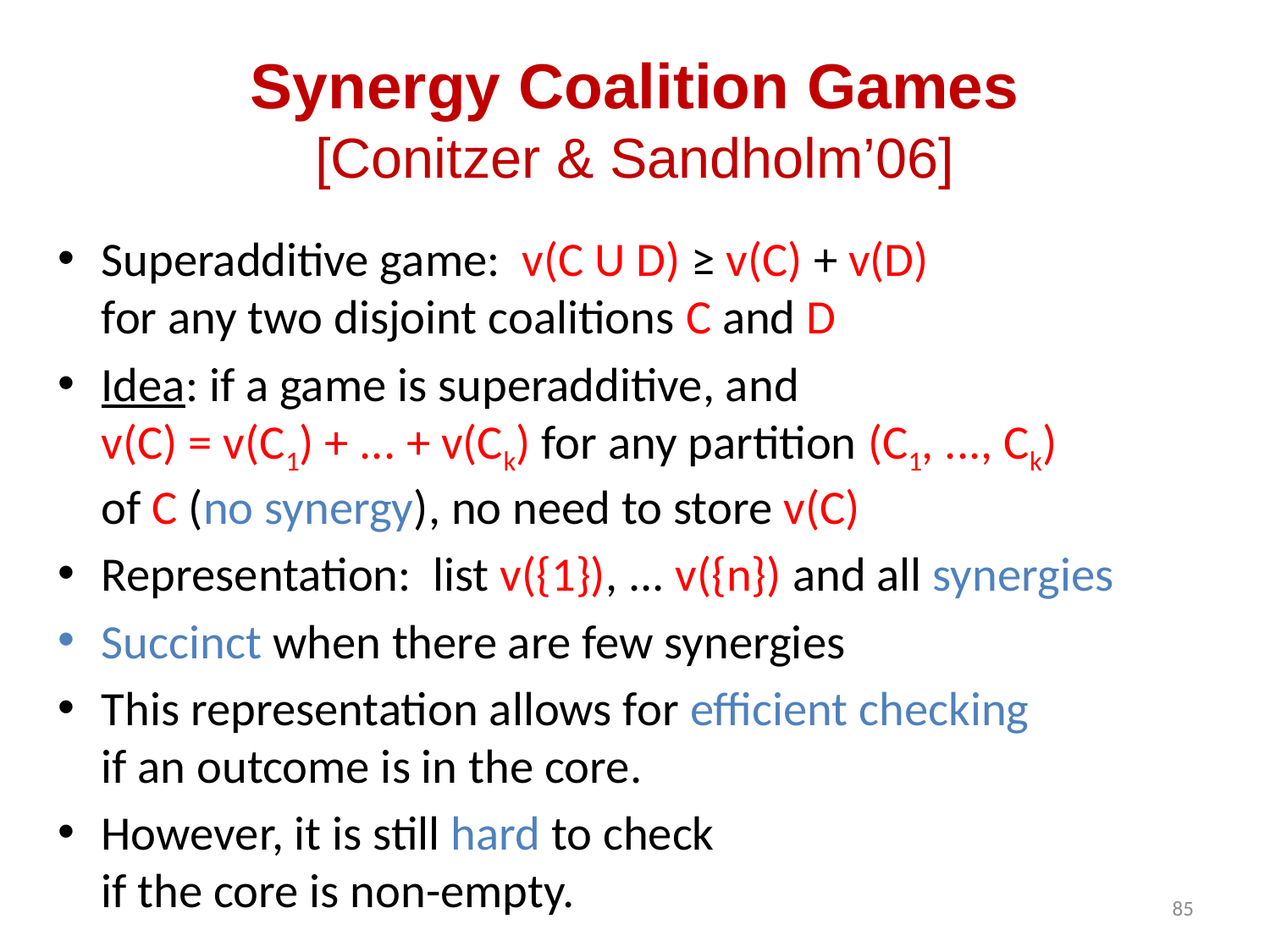

# Synergy Coalition Games [Conitzer & Sandholm’06]
Superadditive game:  v(C U D) ≥ v(C) + v(D)
for any two disjoint coalitions C and D
Idea: if a game is superadditive, and
v(C) = v(C1) + ... + v(Ck) for any partition (C1, ..., Ck)
of C (no synergy), no need to store v(C)
Representation:  list v({1}), ... v({n}) and all synergies
Succinct when there are few synergies
This representation allows for efficient checking
if an outcome is in the core.
However, it is still hard to check
if the core is non-empty.
85